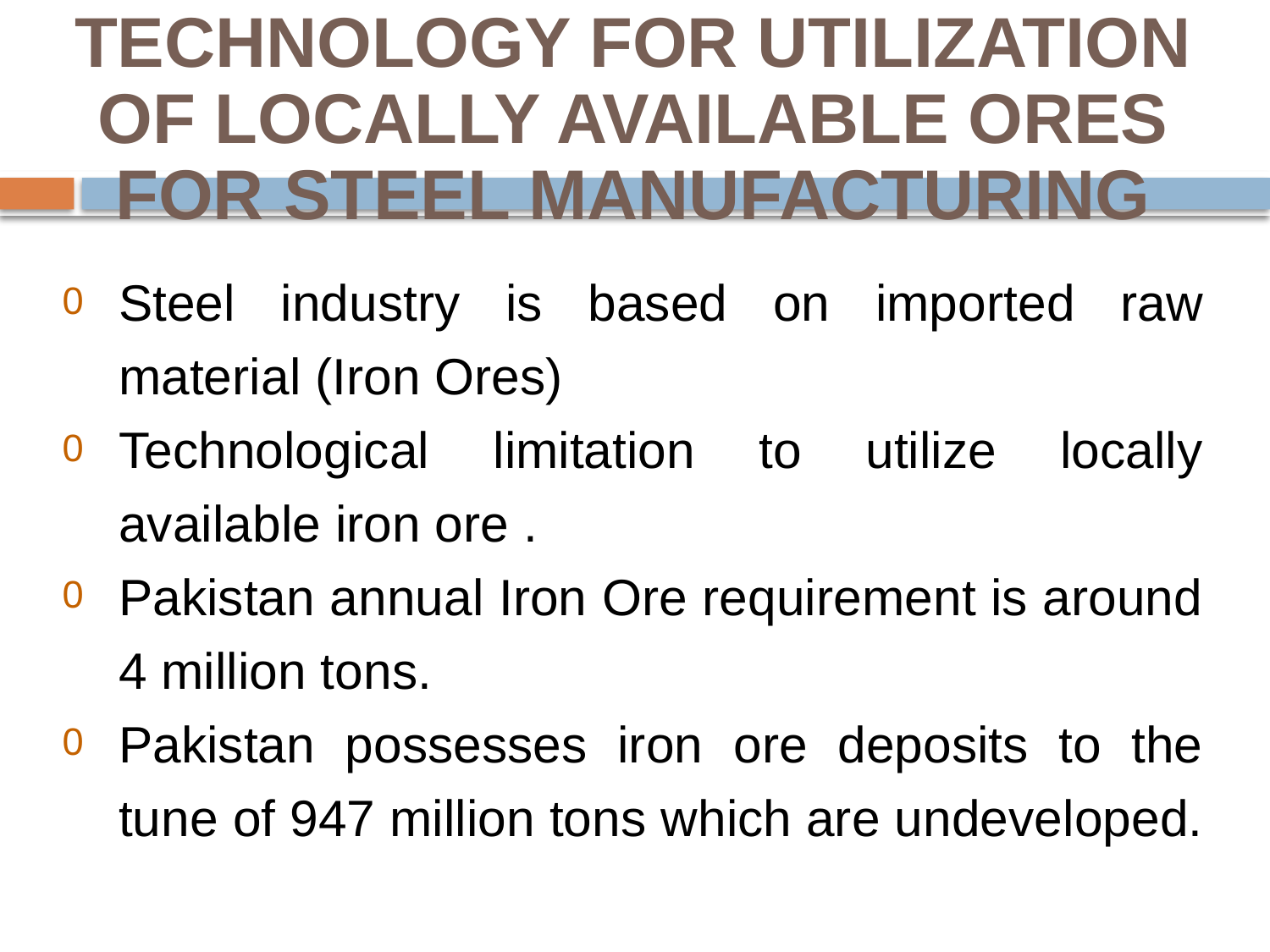

TECHNOLOGY FOR UTILIZATION OF LOCALLY AVAILABLE ORES FOR STEEL MANUFACTURING
Steel industry is based on imported raw material (Iron Ores)
Technological limitation to utilize locally available iron ore .
Pakistan annual Iron Ore requirement is around 4 million tons.
Pakistan possesses iron ore deposits to the tune of 947 million tons which are undeveloped.